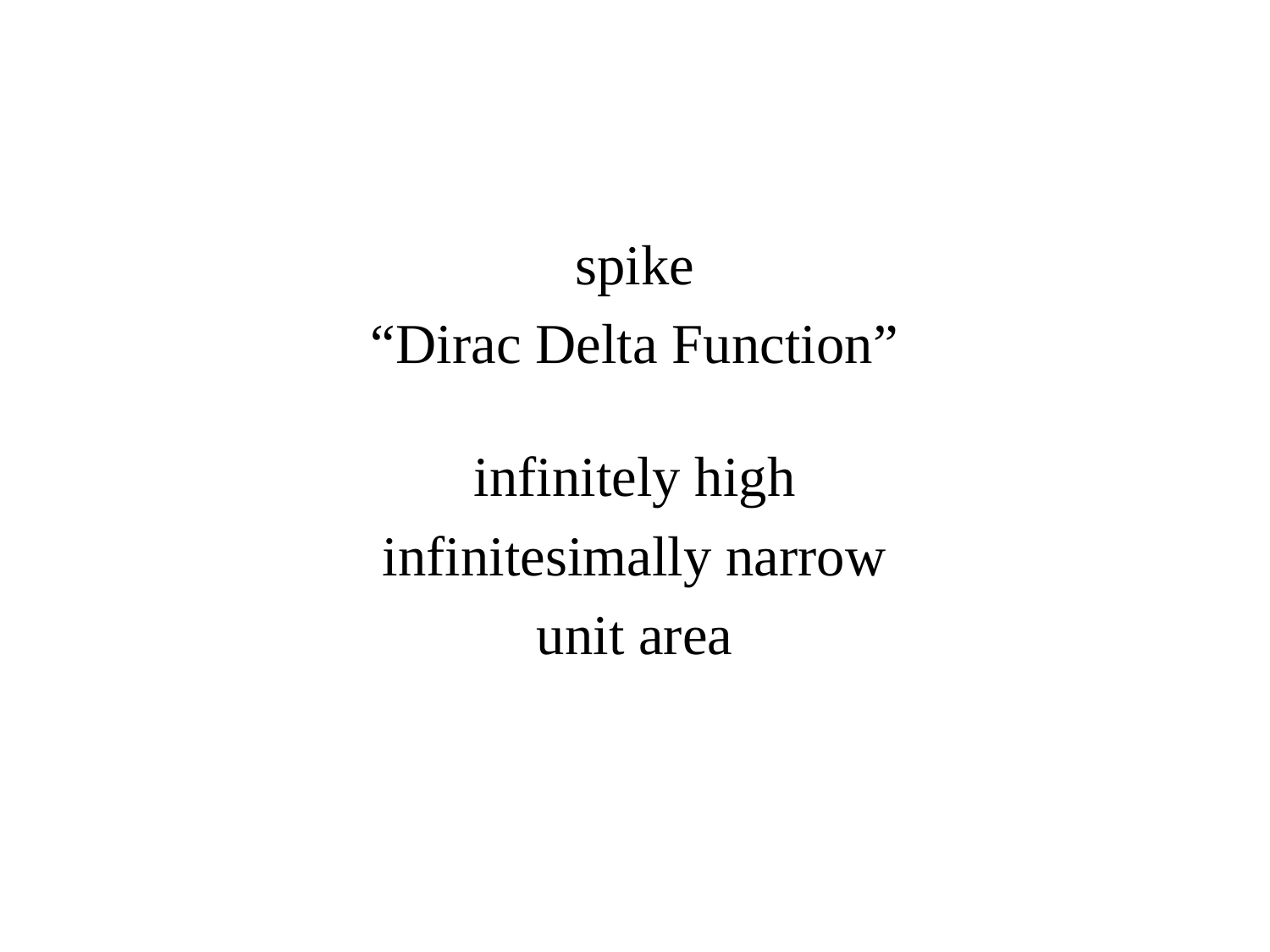

spike
“Dirac Delta Function”
infinitely high
infinitesimally narrow
unit area